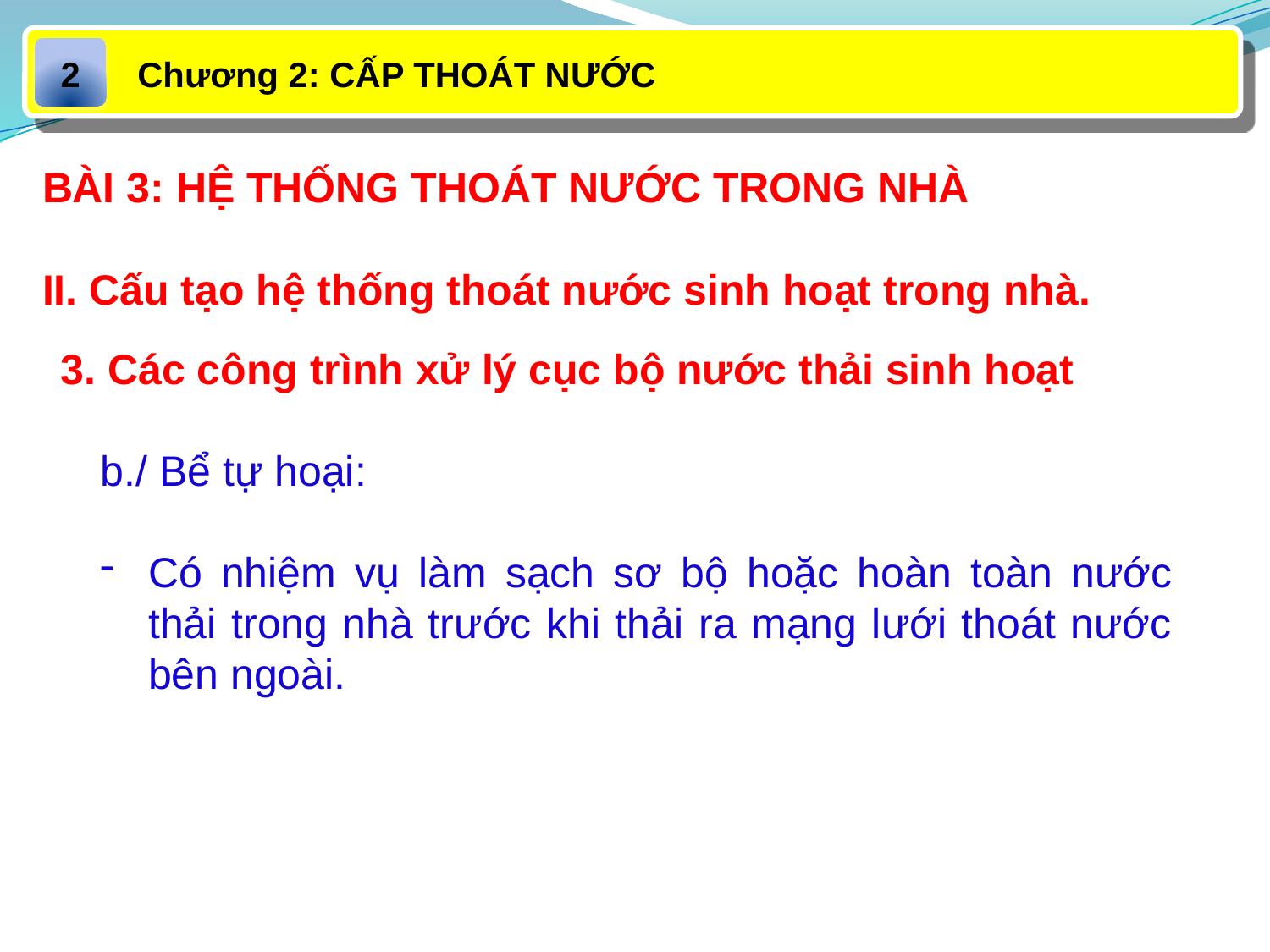

Chương 2: CẤP THOÁT NƯỚC
2

BÀI 3: HỆ THỐNG THOÁT NƯỚC TRONG NHÀ

II. Cấu tạo hệ thống thoát nước sinh hoạt trong nhà.

3. Các công trình xử lý cục bộ nước thải sinh hoạt

b./ Bể tự hoại:

Có nhiệm vụ làm sạch sơ bộ hoặc hoàn toàn nước thải trong nhà trước khi thải ra mạng lưới thoát nước bên ngoài.